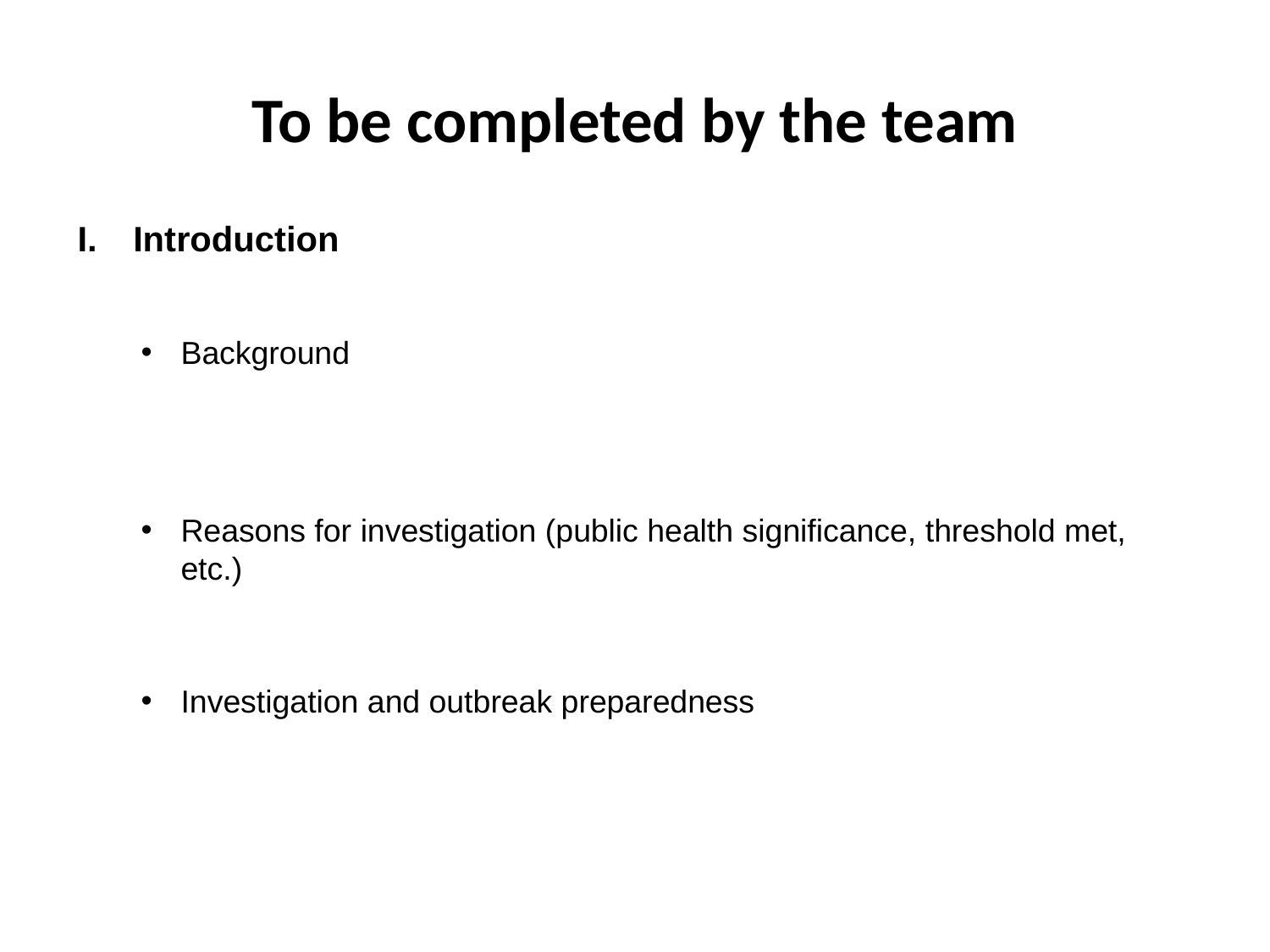

# To be completed by the team

Introduction

Background

Reasons for investigation (public health significance, threshold met, etc.)

Investigation and outbreak preparedness